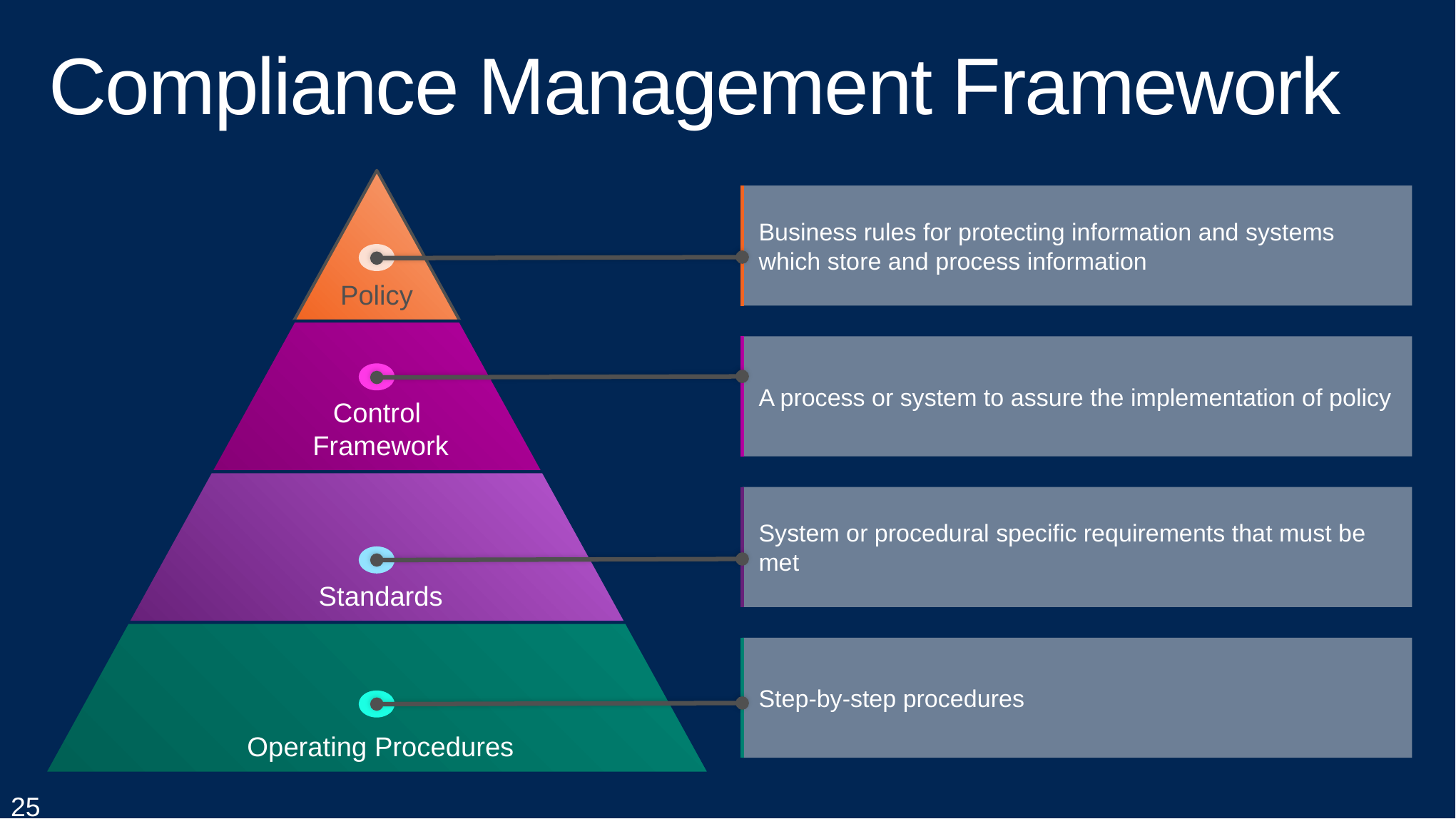

# Compliance Management Framework
Policy
Business rules for protecting information and systems which store and process information

Control
Framework
A process or system to assure the implementation of policy

Standards
System or procedural specific requirements that must be met

Operating Procedures
Step-by-step procedures

25